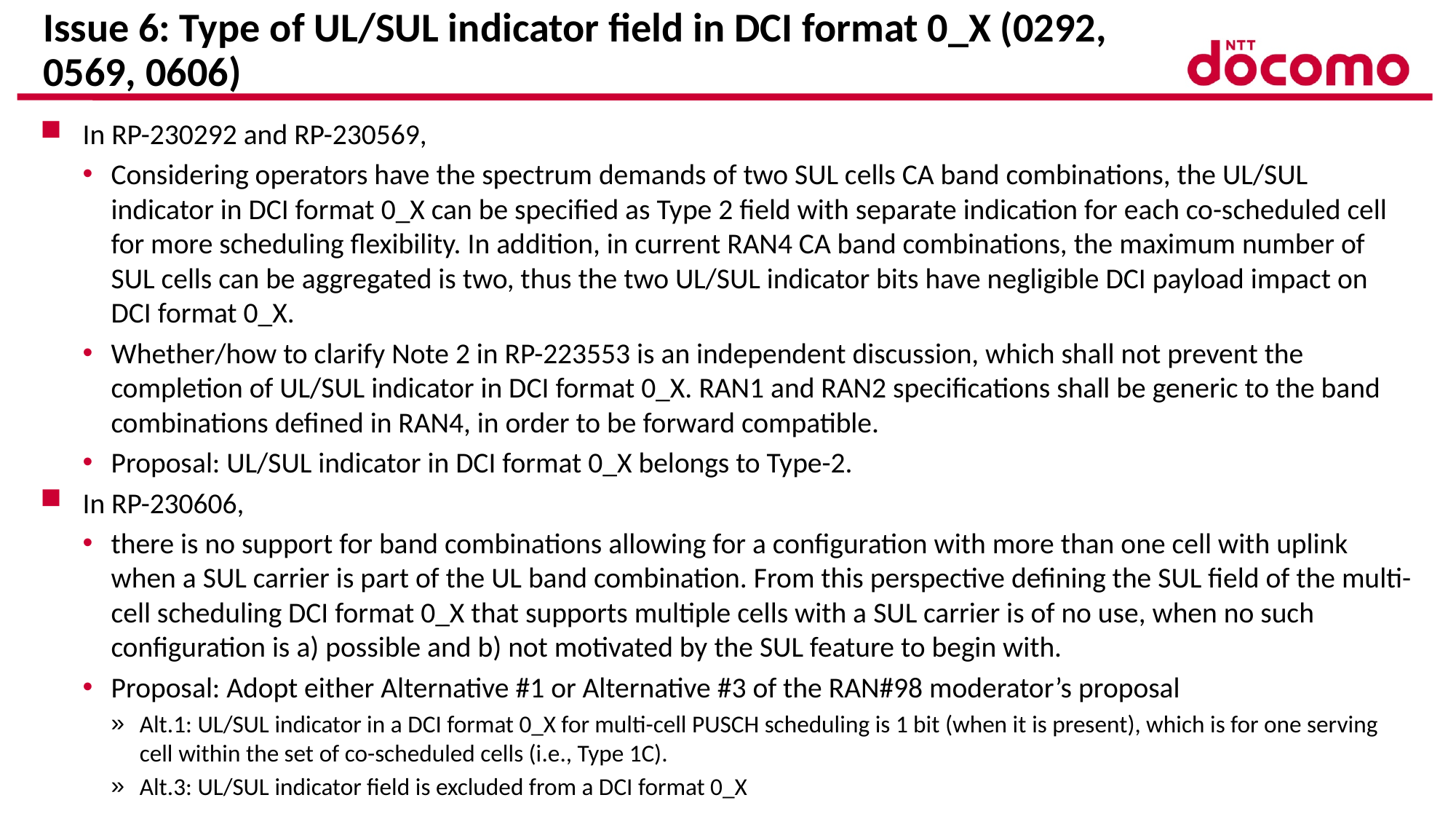

# Issue 6: Type of UL/SUL indicator field in DCI format 0_X (0292, 0569, 0606)
In RP-230292 and RP-230569,
Considering operators have the spectrum demands of two SUL cells CA band combinations, the UL/SUL indicator in DCI format 0_X can be specified as Type 2 field with separate indication for each co-scheduled cell for more scheduling flexibility. In addition, in current RAN4 CA band combinations, the maximum number of SUL cells can be aggregated is two, thus the two UL/SUL indicator bits have negligible DCI payload impact on DCI format 0_X.
Whether/how to clarify Note 2 in RP-223553 is an independent discussion, which shall not prevent the completion of UL/SUL indicator in DCI format 0_X. RAN1 and RAN2 specifications shall be generic to the band combinations defined in RAN4, in order to be forward compatible.
Proposal: UL/SUL indicator in DCI format 0_X belongs to Type-2.
In RP-230606,
there is no support for band combinations allowing for a configuration with more than one cell with uplink when a SUL carrier is part of the UL band combination. From this perspective defining the SUL field of the multi-cell scheduling DCI format 0_X that supports multiple cells with a SUL carrier is of no use, when no such configuration is a) possible and b) not motivated by the SUL feature to begin with.
Proposal: Adopt either Alternative #1 or Alternative #3 of the RAN#98 moderator’s proposal
Alt.1: UL/SUL indicator in a DCI format 0_X for multi-cell PUSCH scheduling is 1 bit (when it is present), which is for one serving cell within the set of co-scheduled cells (i.e., Type 1C).
Alt.3: UL/SUL indicator field is excluded from a DCI format 0_X